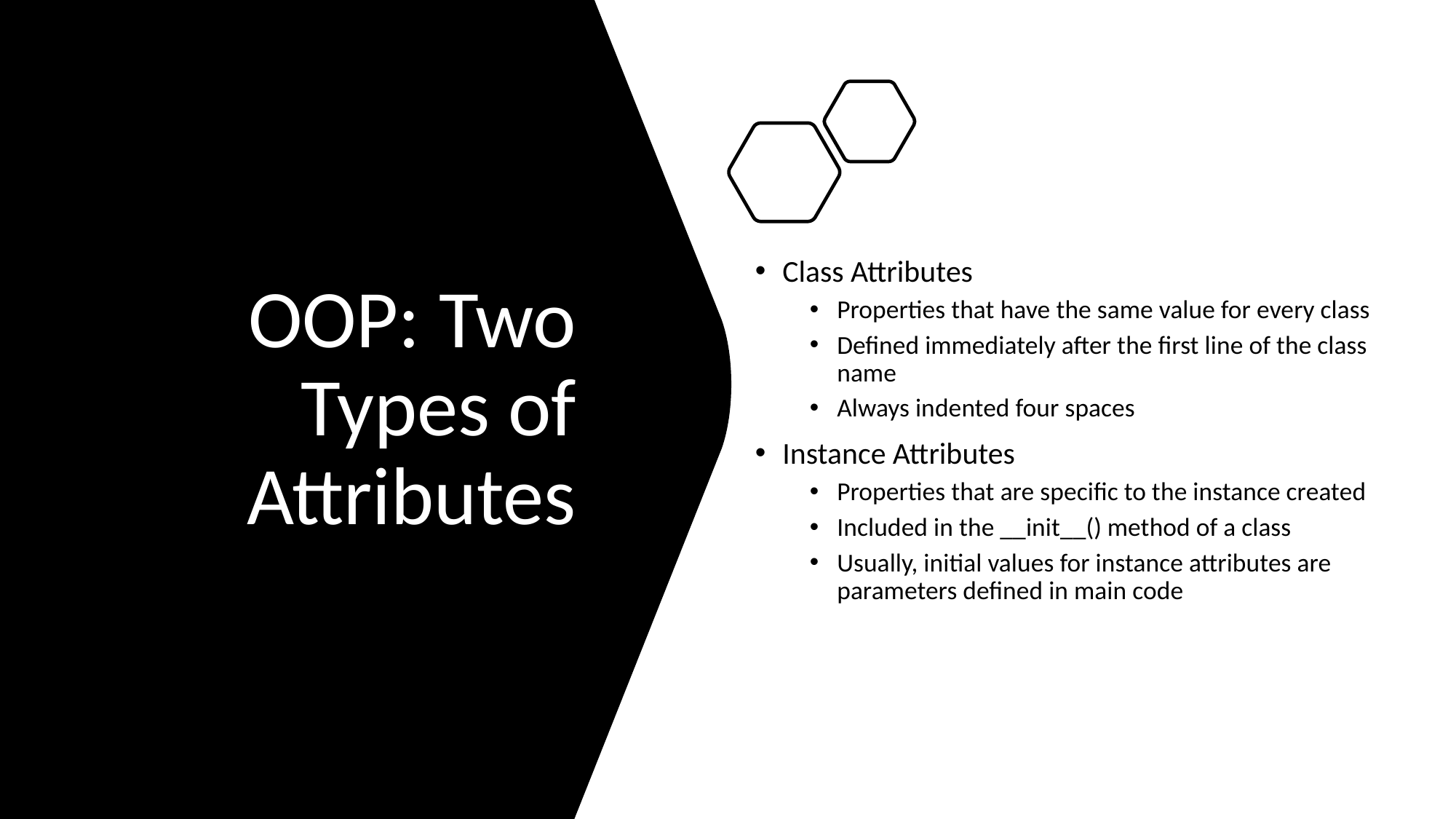

Class Attributes
Properties that have the same value for every class
Defined immediately after the first line of the class name
Always indented four spaces
Instance Attributes
Properties that are specific to the instance created
Included in the __init__() method of a class
Usually, initial values for instance attributes are parameters defined in main code
# OOP: Two Types of Attributes